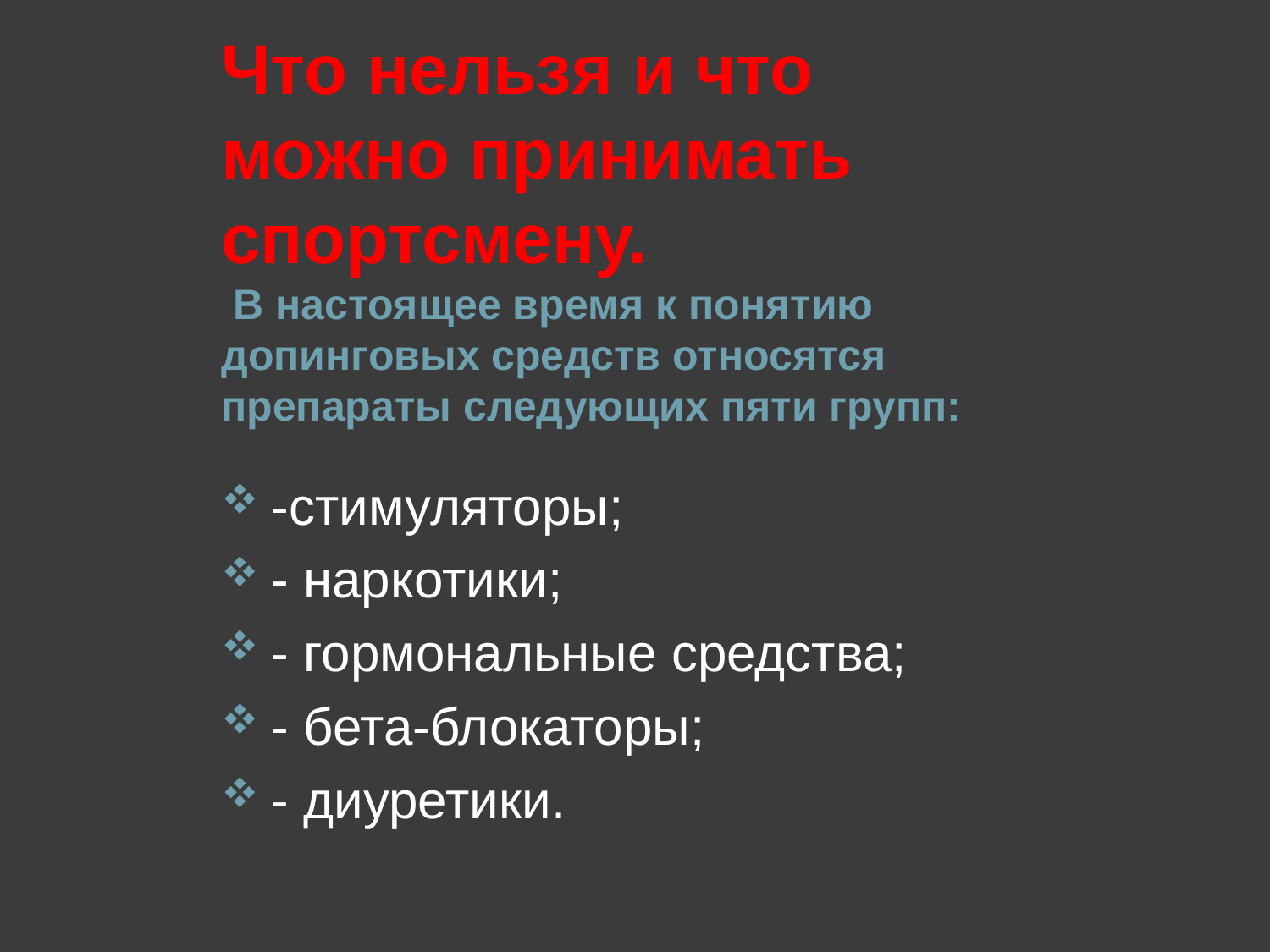

# Что нельзя и что можно принимать спортсмену. В настоящее время к понятию допинговых средств относятся препараты следующих пяти групп:
 -стимуляторы;
 - наркотики;
 - гормональные средства;
 - бета-блокаторы;
 - диуретики.